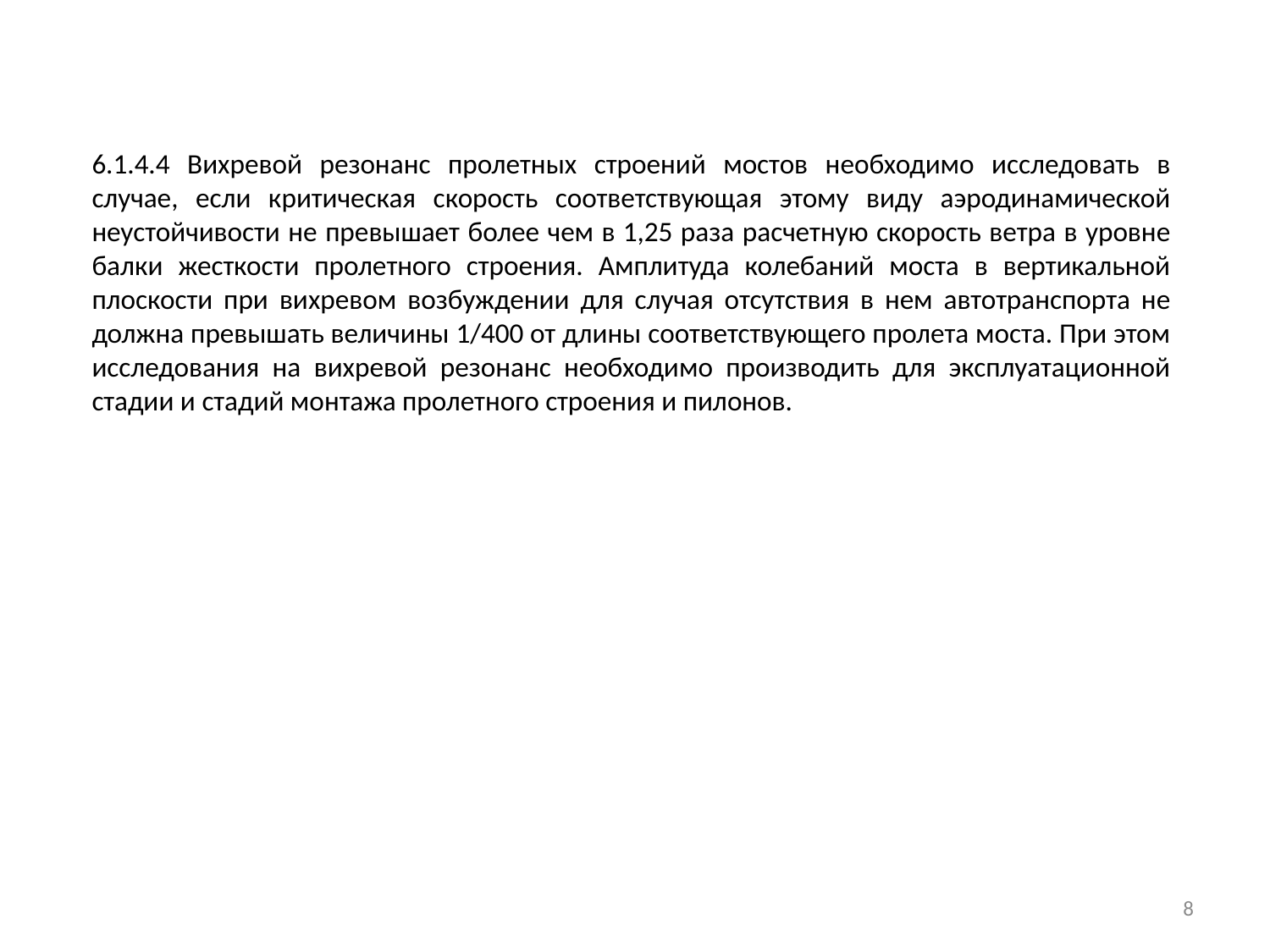

6.1.4.4 Вихревой резонанс пролетных строений мостов необходимо исследовать в случае, если критическая скорость соответствующая этому виду аэродинамической неустойчивости не превышает более чем в 1,25 раза расчетную скорость ветра в уровне балки жесткости пролетного строения. Амплитуда колебаний моста в вертикальной плоскости при вихревом возбуждении для случая отсутствия в нем автотранспорта не должна превышать величины 1/400 от длины соответствующего пролета моста. При этом исследования на вихревой резонанс необходимо производить для эксплуатационной стадии и стадий монтажа пролетного строения и пилонов.

8